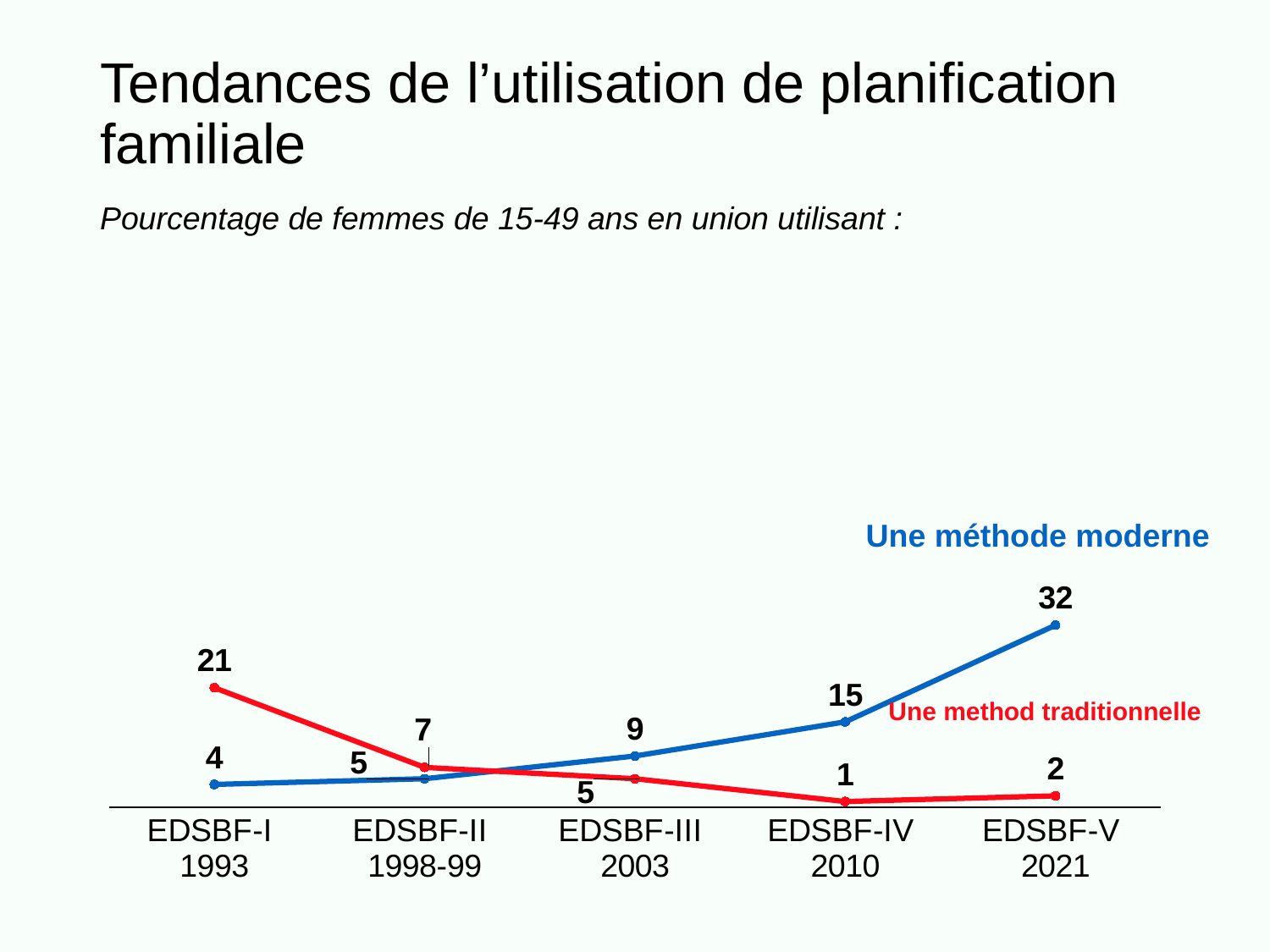

# Tendances de l’utilisation de planification familiale
Pourcentage de femmes de 15-49 ans en union utilisant :

### Chart

| Category | Une méthode moderne | Une méthode traditionnelle |
|---|---|---|
| EDSBF-I
1993 | 4.0 | 21.0 |
| EDSBF-II
1998-99 | 5.0 | 7.0 |
| EDSBF-III
2003 | 9.0 | 5.0 |
| EDSBF-IV
2010 | 15.0 | 1.0 |
| EDSBF-V
2021 | 32.0 | 2.0 |
Une méthode moderne
Une method traditionnelle